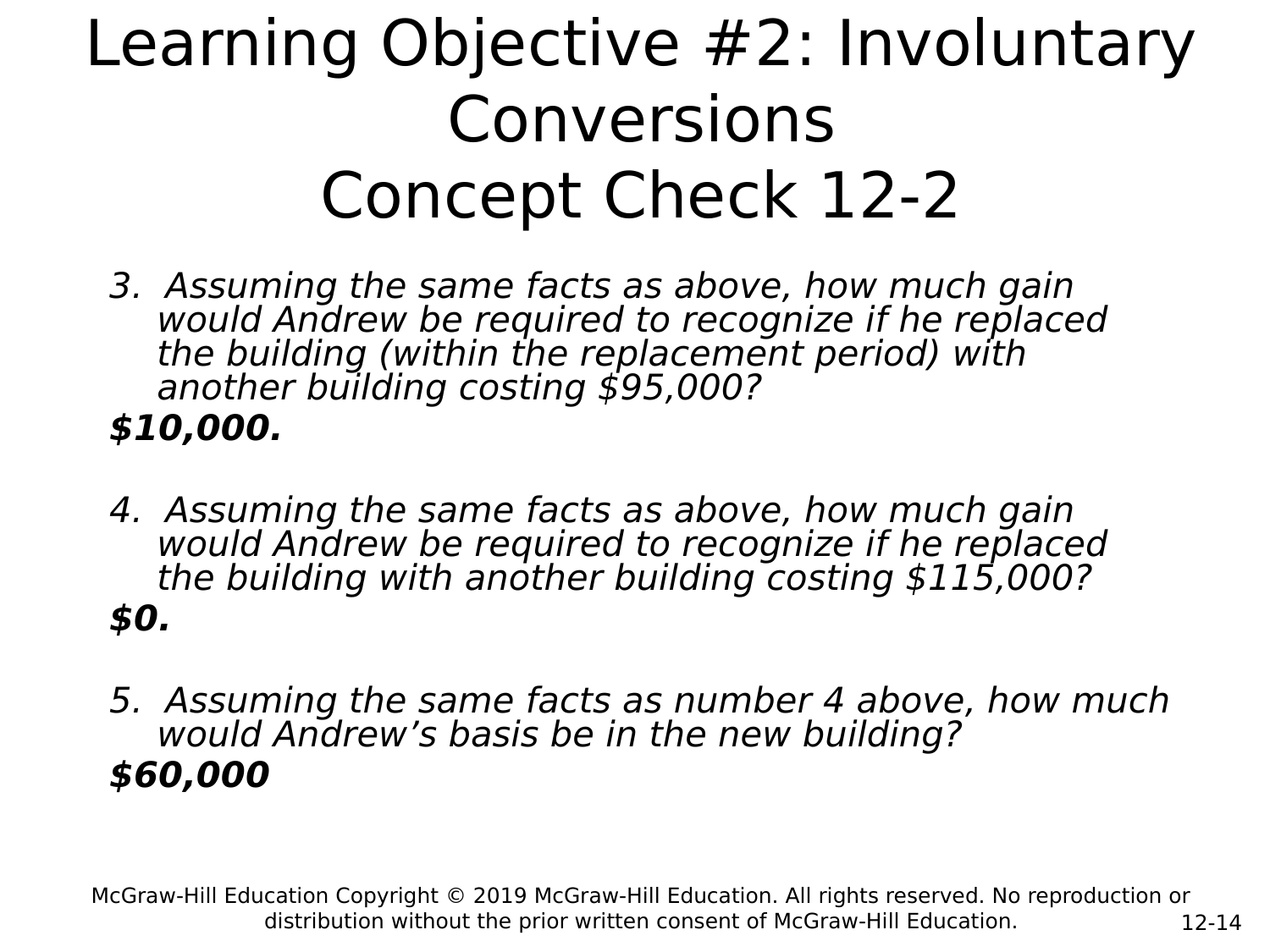

Learning Objective #2: Involuntary Conversions
Concept Check 12-2
3.  Assuming the same facts as above, how much gain would Andrew be required to recognize if he replaced the building (within the replacement period) with another building costing $95,000?
$10,000.

4.  Assuming the same facts as above, how much gain would Andrew be required to recognize if he replaced the building with another building costing $115,000?
$0.

5.  Assuming the same facts as number 4 above, how much would Andrew’s basis be in the new building?
$60,000

McGraw-Hill Education Copyright © 2019 McGraw-Hill Education. All rights reserved. No reproduction or distribution without the prior written consent of McGraw-Hill Education.
12-14